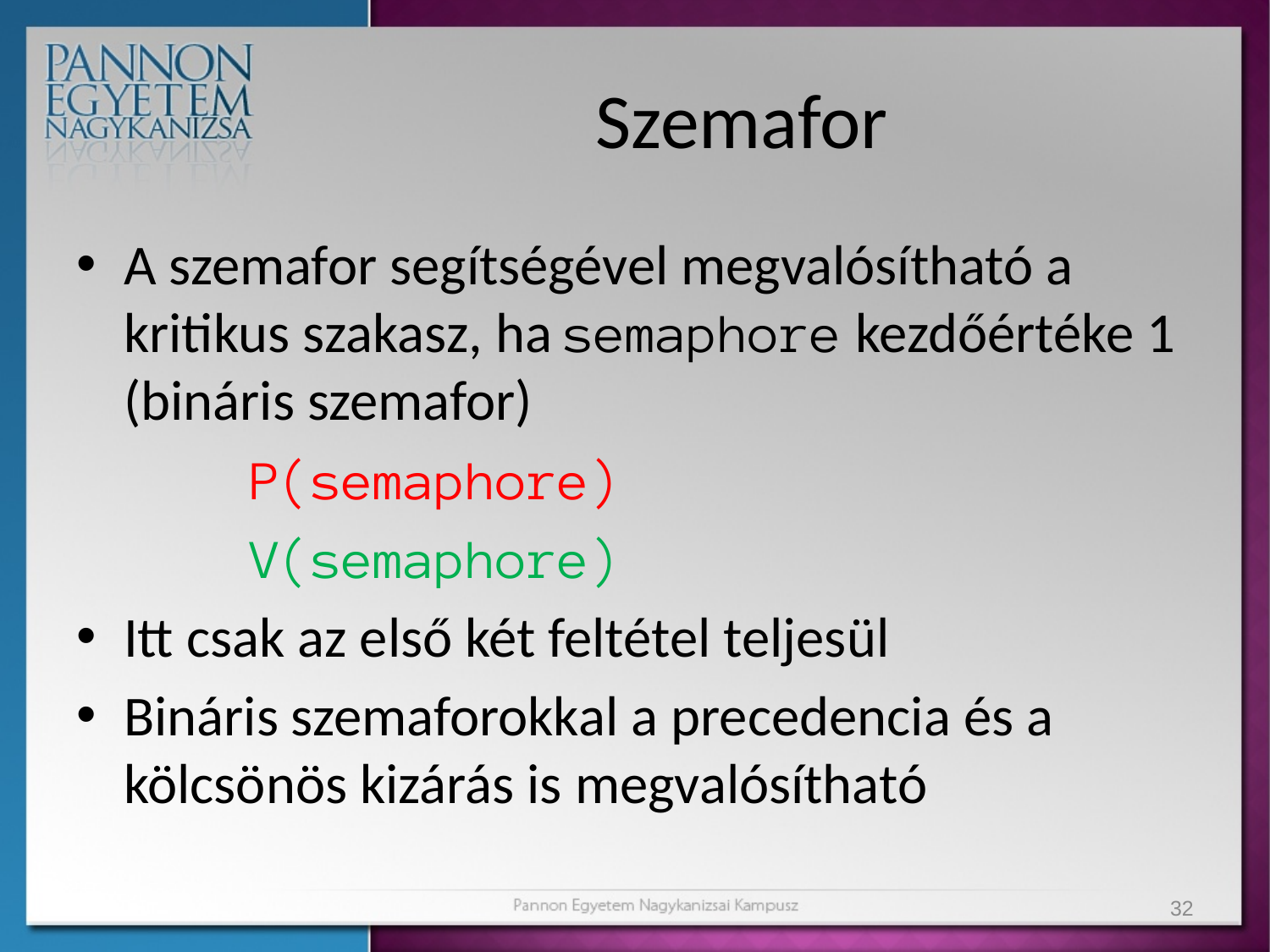

# Szemafor
A szemafor segítségével megvalósítható a kritikus szakasz, ha semaphore kezdőértéke 1 (bináris szemafor)
		P(semaphore)
		V(semaphore)
Itt csak az első két feltétel teljesül
Bináris szemaforokkal a precedencia és a kölcsönös kizárás is megvalósítható
32